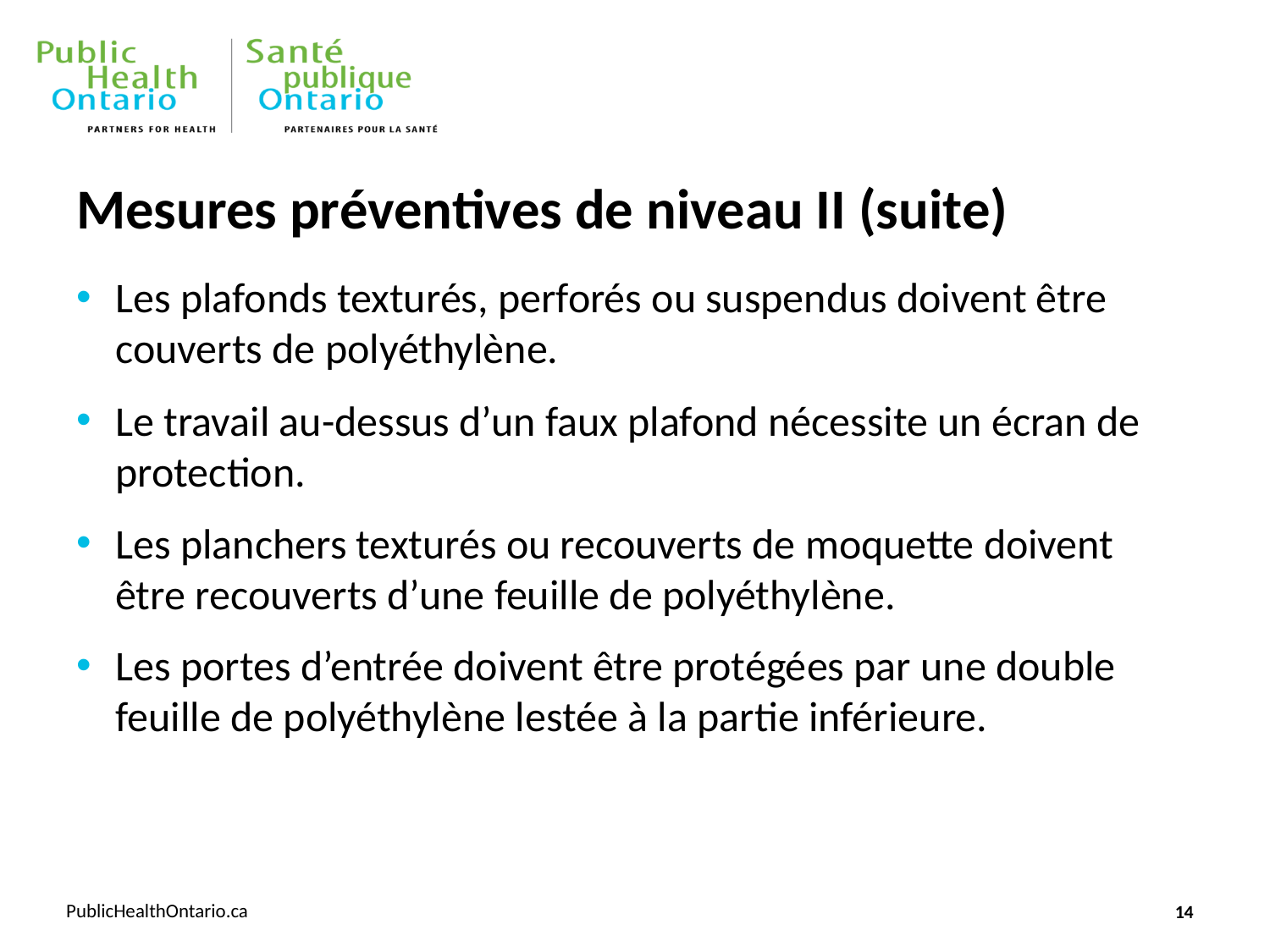

# Mesures préventives de niveau II (suite)
Les plafonds texturés, perforés ou suspendus doivent être couverts de polyéthylène.
Le travail au-dessus d’un faux plafond nécessite un écran de protection.
Les planchers texturés ou recouverts de moquette doivent être recouverts d’une feuille de polyéthylène.
Les portes d’entrée doivent être protégées par une double feuille de polyéthylène lestée à la partie inférieure.
14